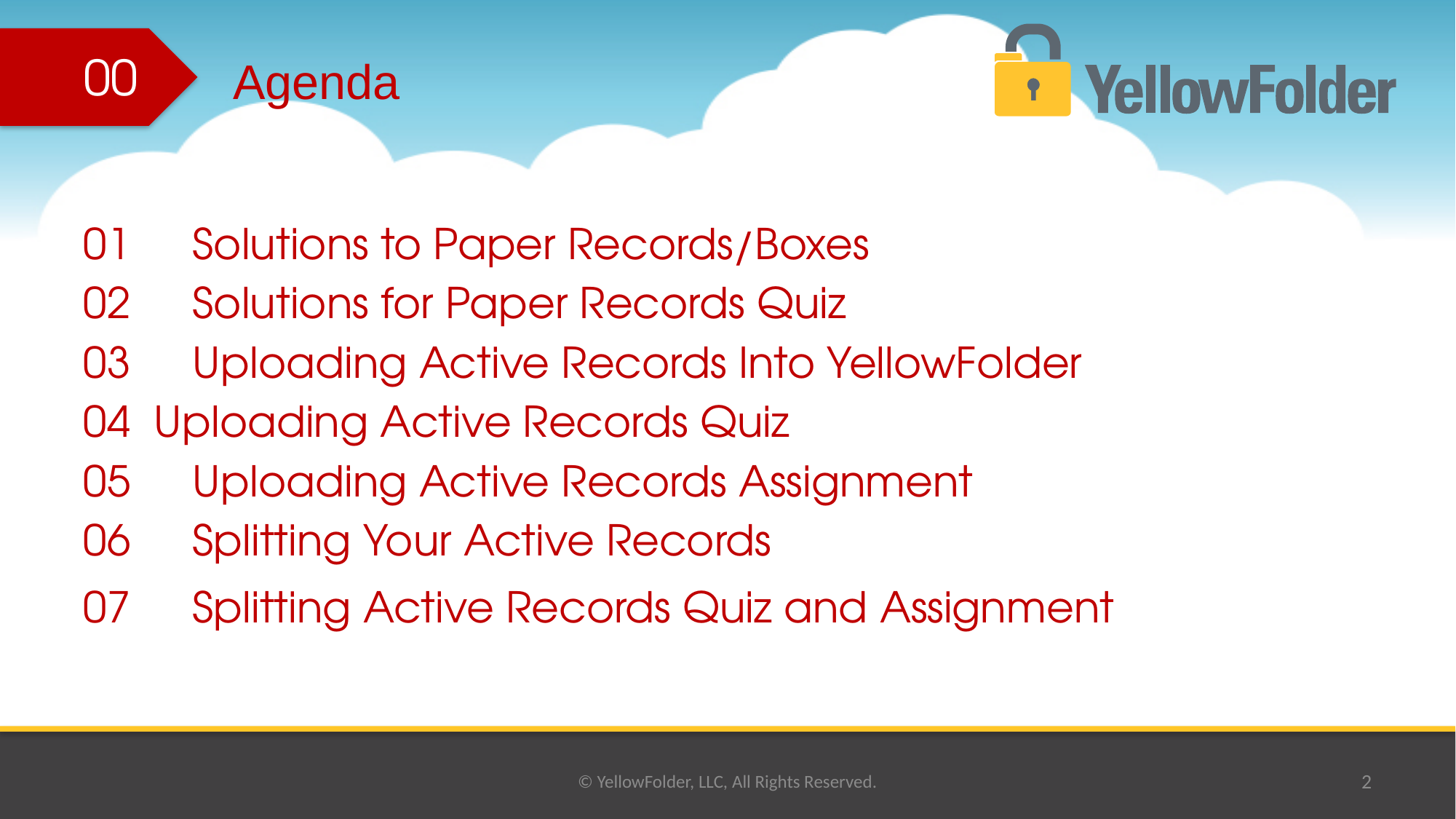

Agenda
00
01	Solutions to Paper Records/Boxes
02	Solutions for Paper Records Quiz
03 	Uploading Active Records Into YellowFolder
04  Uploading Active Records Quiz
05 	Uploading Active Records Assignment
06 	Splitting Your Active Records
07 	Splitting Active Records Quiz and Assignment
© YellowFolder, LLC, All Rights Reserved.
2